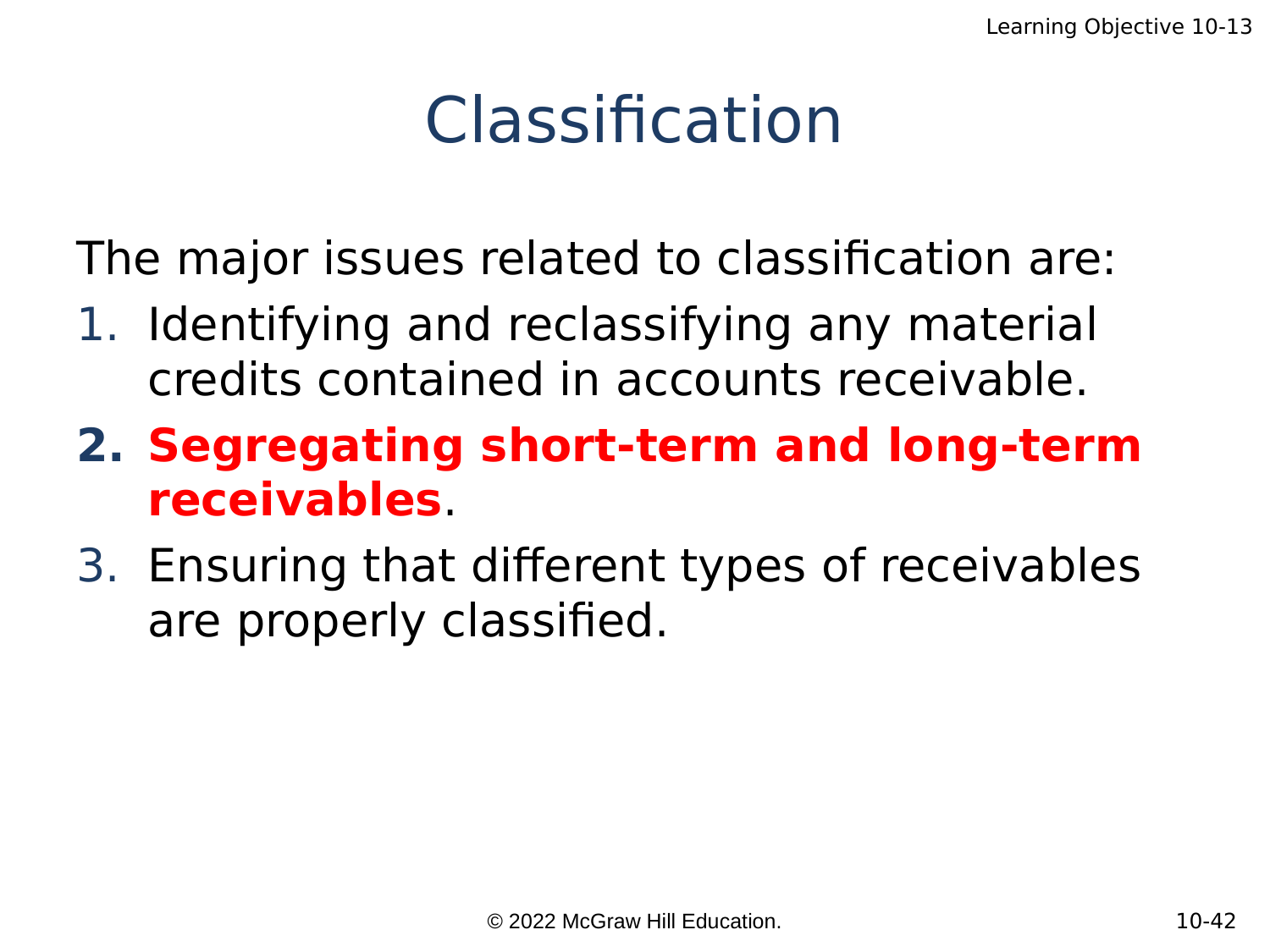

Learning Objective 10-13
# Classification
The major issues related to classification are:
Identifying and reclassifying any material credits contained in accounts receivable.
Segregating short-term and long-term receivables.
Ensuring that different types of receivables are properly classified.